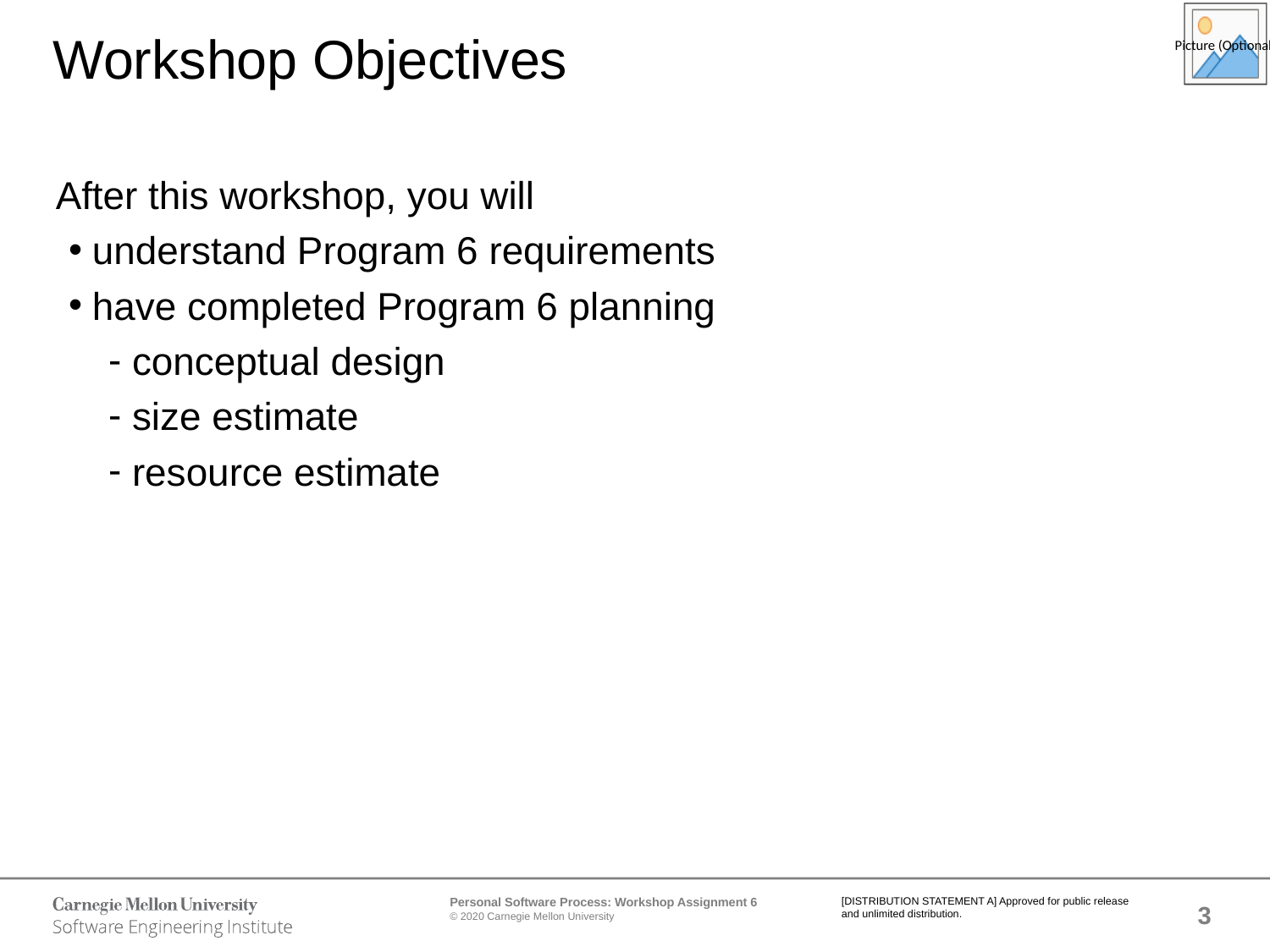

# Workshop Objectives
 After this workshop, you will
understand Program 6 requirements
have completed Program 6 planning
conceptual design
size estimate
resource estimate